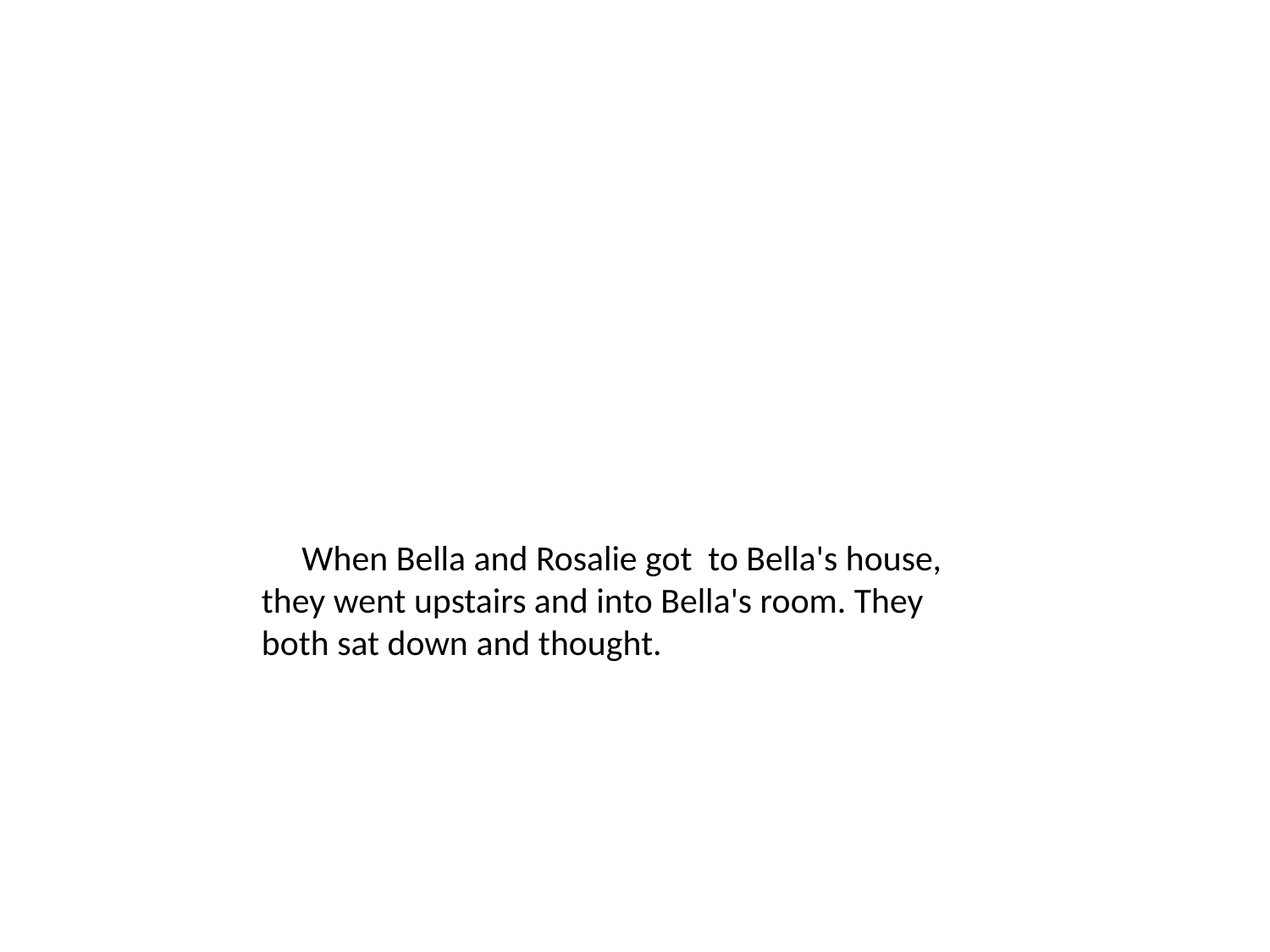

When Bella and Rosalie got  to Bella's house, they went upstairs and into Bella's room. They both sat down and thought.